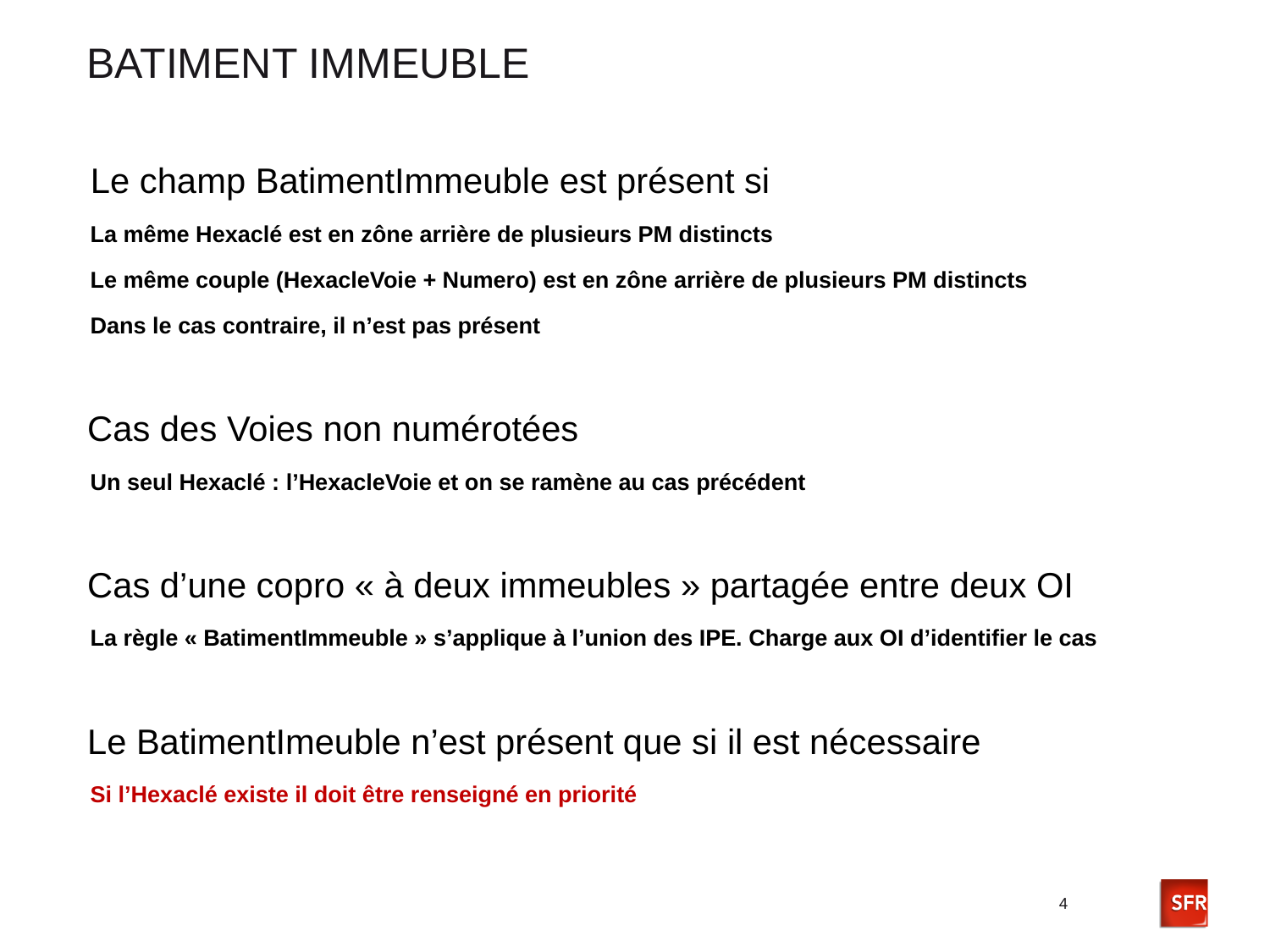

# Batiment Immeuble
Le champ BatimentImmeuble est présent si
La même Hexaclé est en zône arrière de plusieurs PM distincts
Le même couple (HexacleVoie + Numero) est en zône arrière de plusieurs PM distincts
Dans le cas contraire, il n’est pas présent

 Cas des Voies non numérotées
Un seul Hexaclé : l’HexacleVoie et on se ramène au cas précédent

 Cas d’une copro « à deux immeubles » partagée entre deux OI
La règle « BatimentImmeuble » s’applique à l’union des IPE. Charge aux OI d’identifier le cas

 Le BatimentImeuble n’est présent que si il est nécessaire
Si l’Hexaclé existe il doit être renseigné en priorité